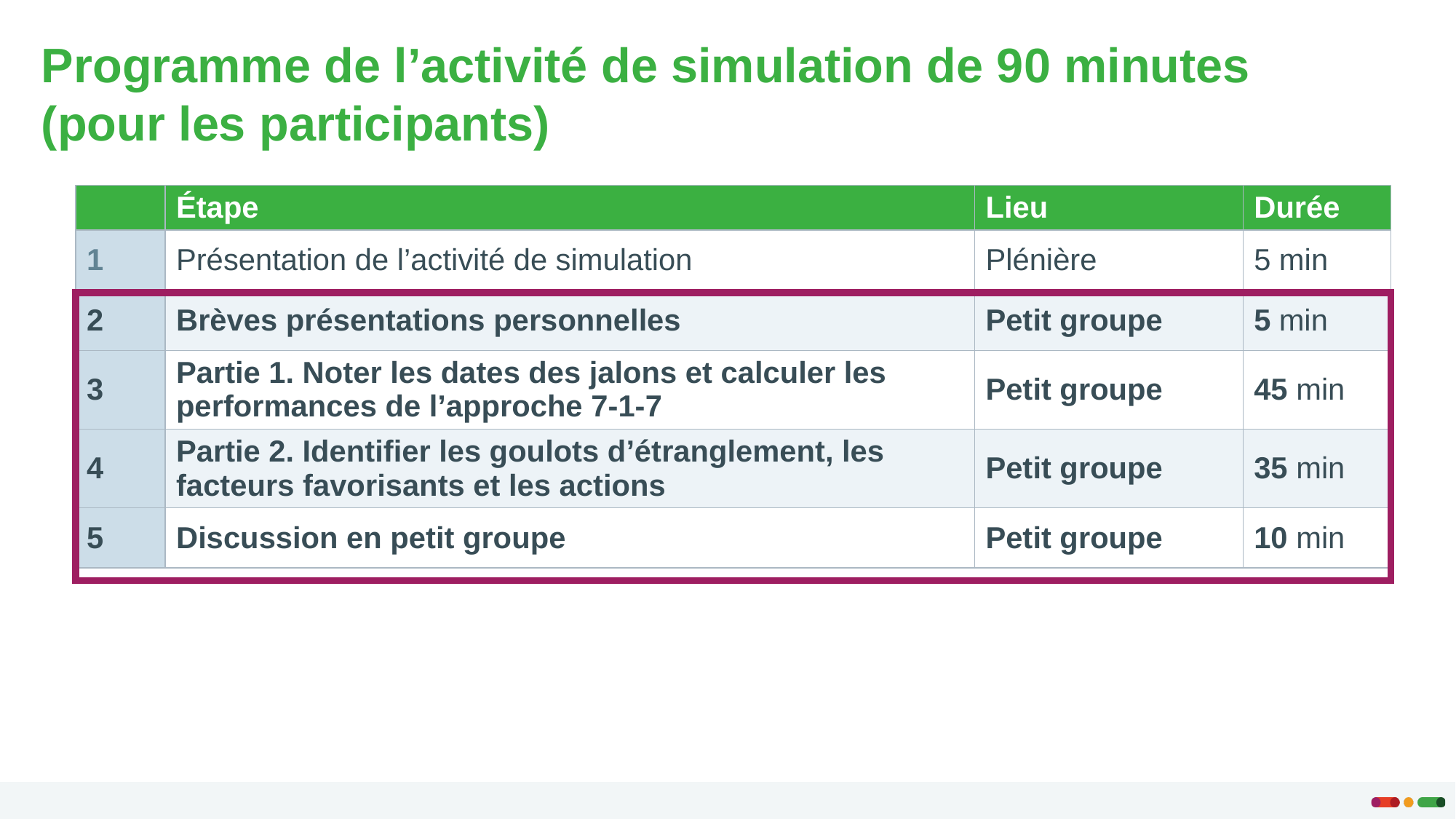

# Programme de l’activité de simulation de 90 minutes (pour les participants)
|  | Étape | Lieu | Durée |
| --- | --- | --- | --- |
| 1 | Présentation de l’activité de simulation | Plénière | 5 min |
| 2 | Brèves présentations personnelles | Petit groupe | 5 min |
| 3 | Partie 1. Noter les dates des jalons et calculer les performances de l’approche 7-1-7 | Petit groupe | 45 min |
| 4 | Partie 2. Identifier les goulots d’étranglement, les facteurs favorisants et les actions | Petit groupe | 35 min |
| 5 | Discussion en petit groupe | Petit groupe | 10 min |